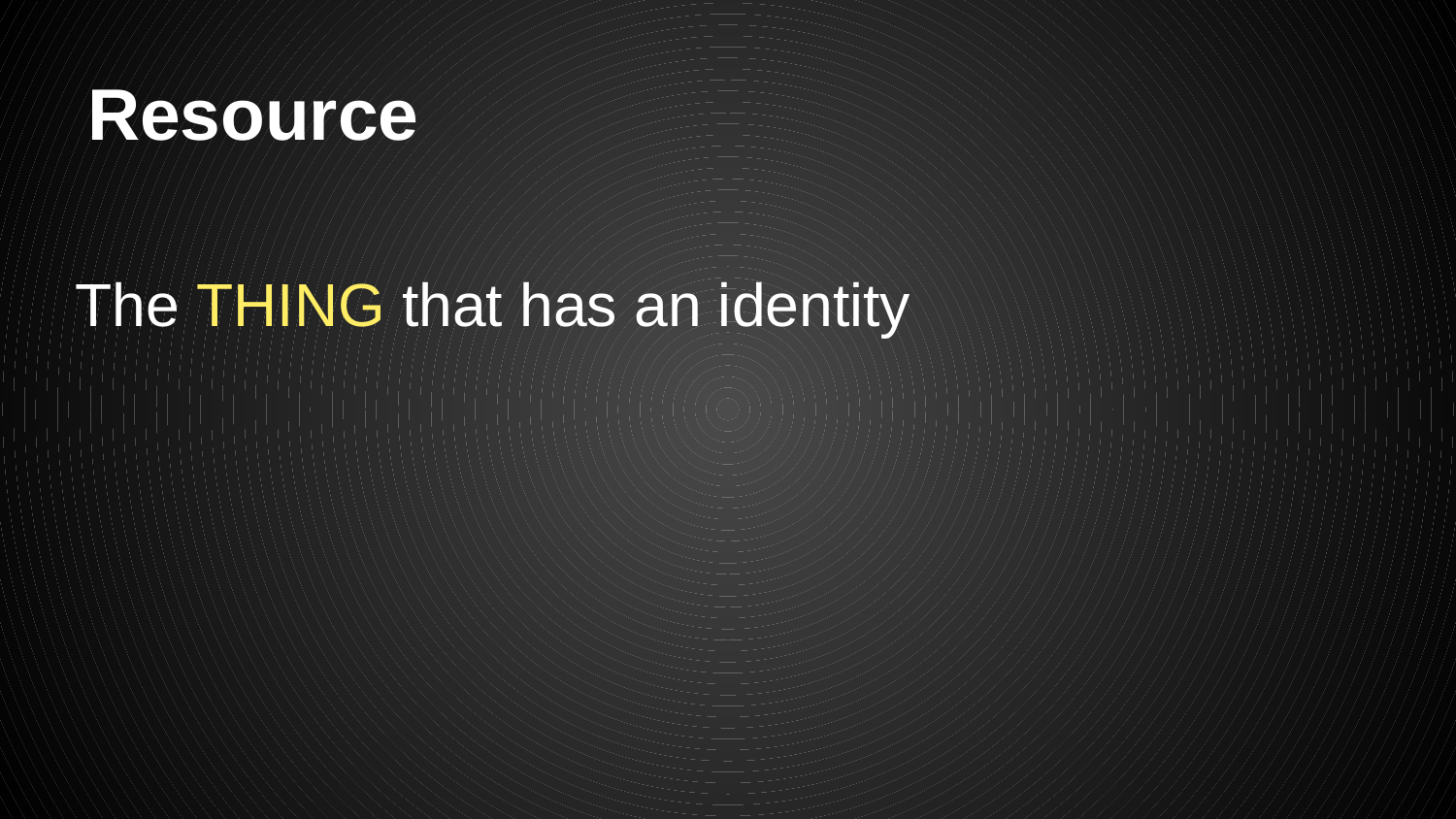

# Resource
The THING that has an identity